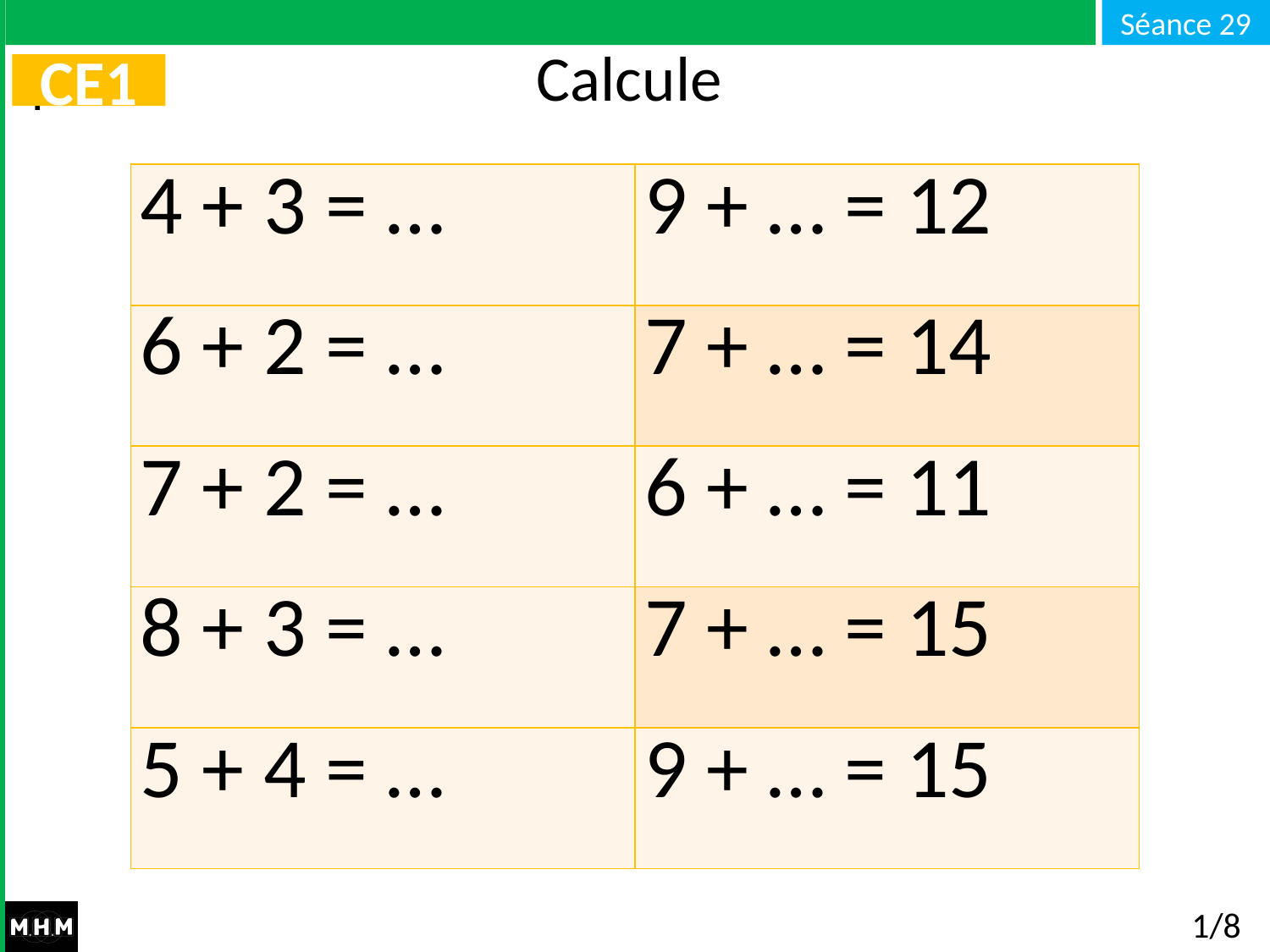

Calcule
CE1
| 4 + 3 = … | 9 + … = 12 |
| --- | --- |
| 6 + 2 = … | 7 + … = 14 |
| 7 + 2 = … | 6 + … = 11 |
| 8 + 3 = … | 7 + … = 15 |
| 5 + 4 = … | 9 + … = 15 |
1/8